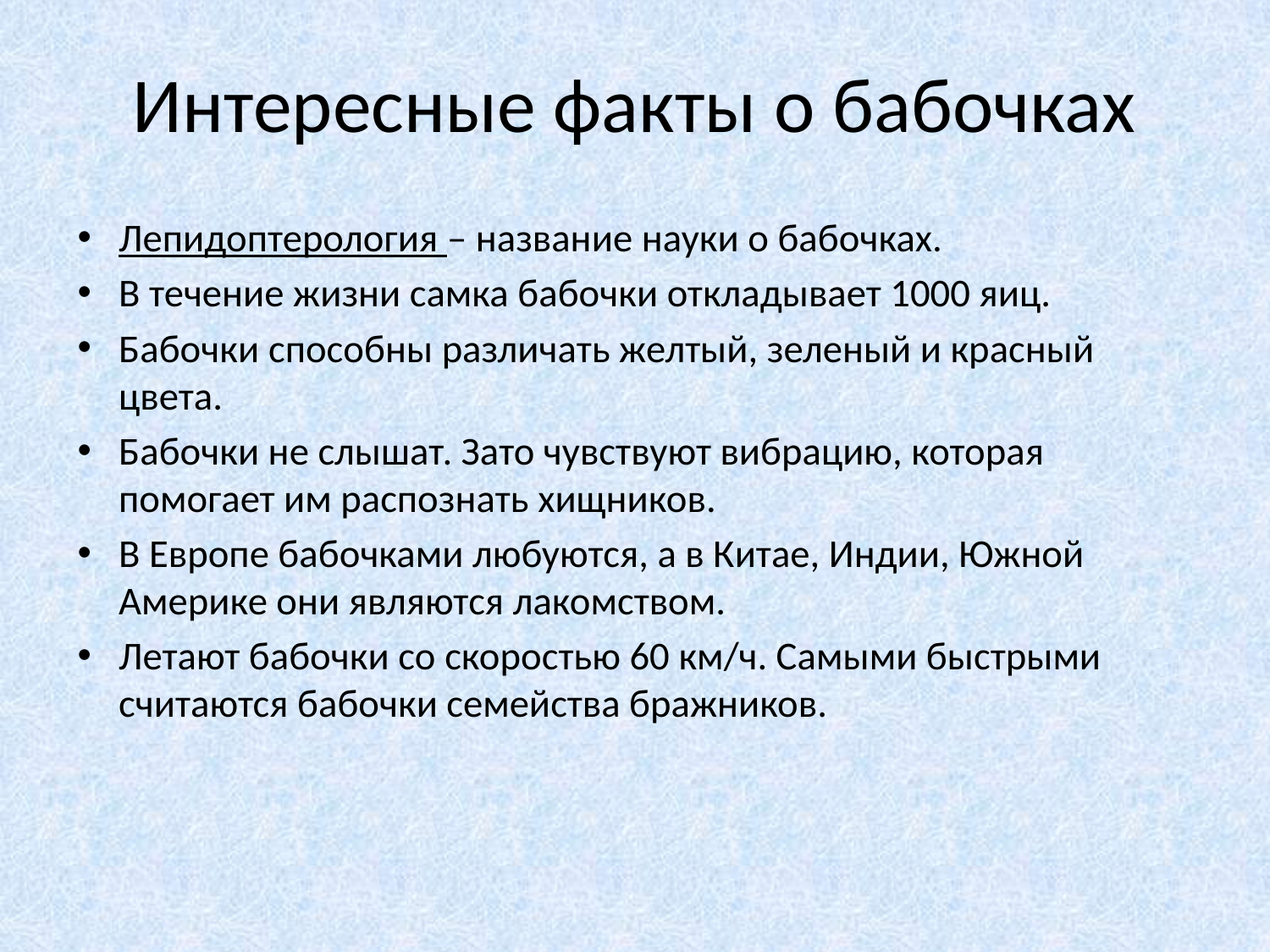

# Интересные факты о бабочках
Лепидоптерология – название науки о бабочках.
В течение жизни самка бабочки откладывает 1000 яиц.
Бабочки способны различать желтый, зеленый и красный цвета.
Бабочки не слышат. Зато чувствуют вибрацию, которая помогает им распознать хищников.
В Европе бабочками любуются, а в Китае, Индии, Южной Америке они являются лакомством.
Летают бабочки со скоростью 60 км/ч. Самыми быстрыми считаются бабочки семейства бражников.